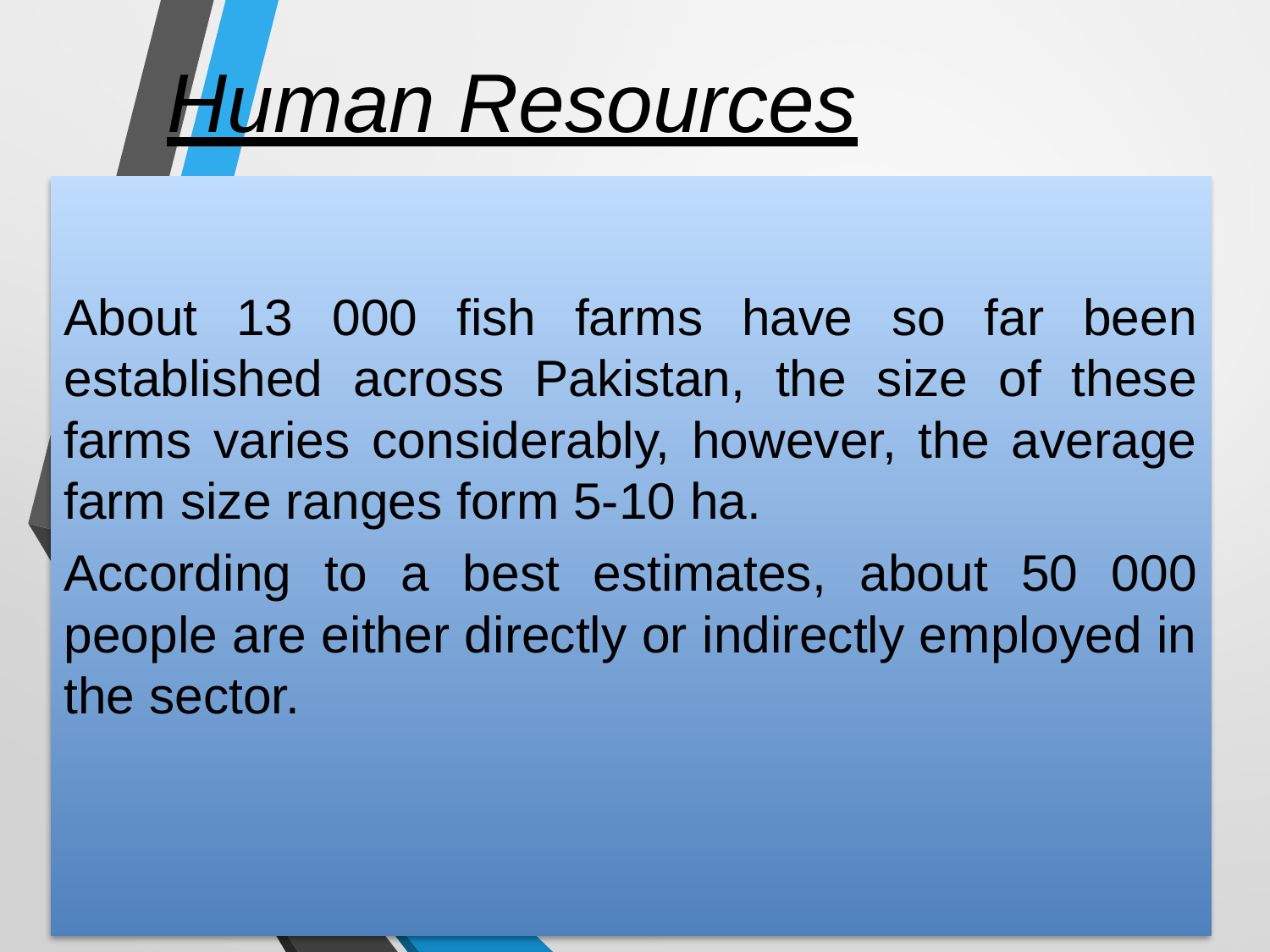

# Human Resources

About 13 000 fish farms have so far been established across Pakistan, the size of these farms varies considerably, however, the average farm size ranges form 5-10 ha.
According to a best estimates, about 50 000 people are either directly or indirectly employed in the sector.